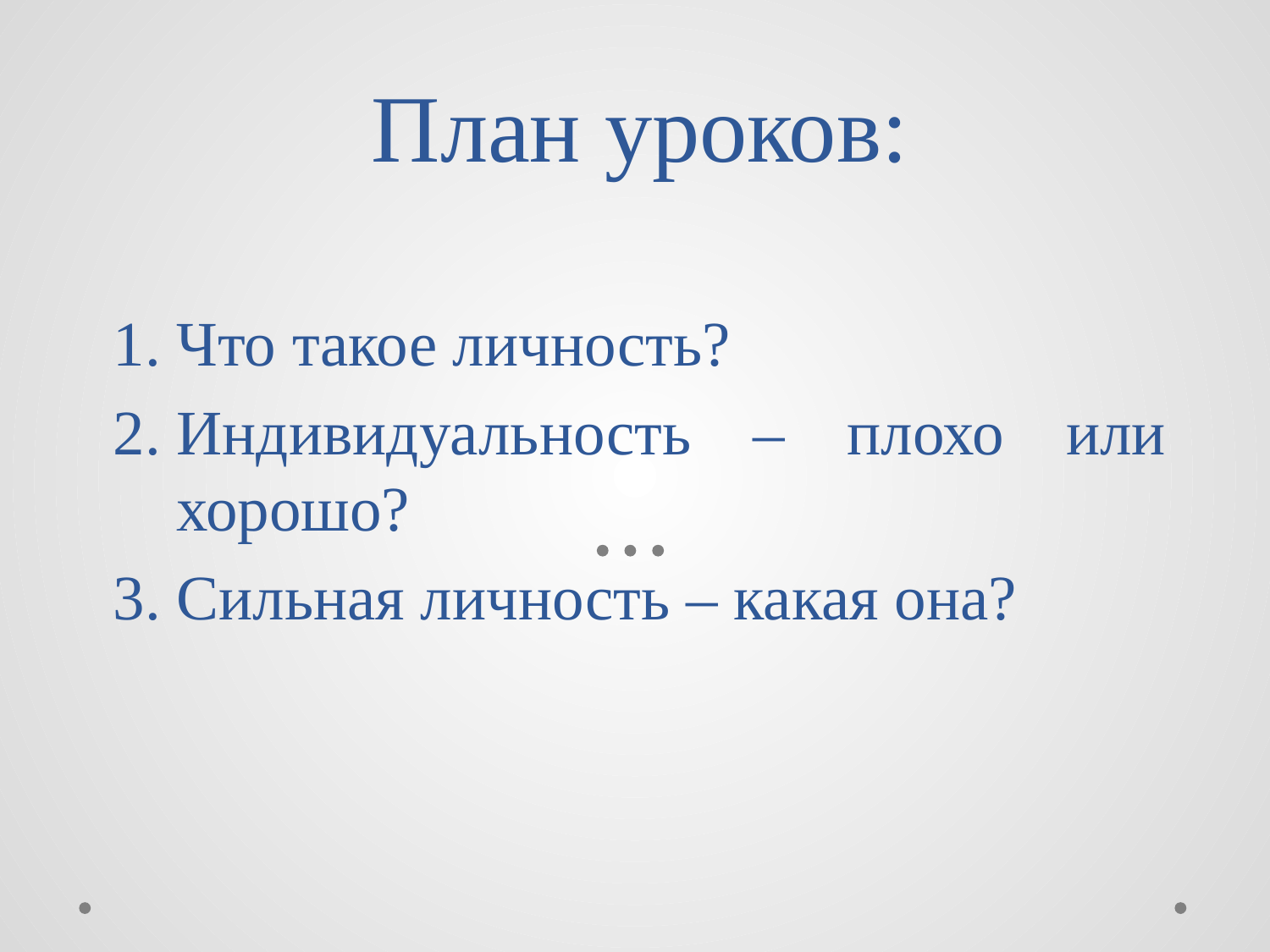

# План уроков:
Что такое личность?
Индивидуальность – плохо или хорошо?
Сильная личность – какая она?